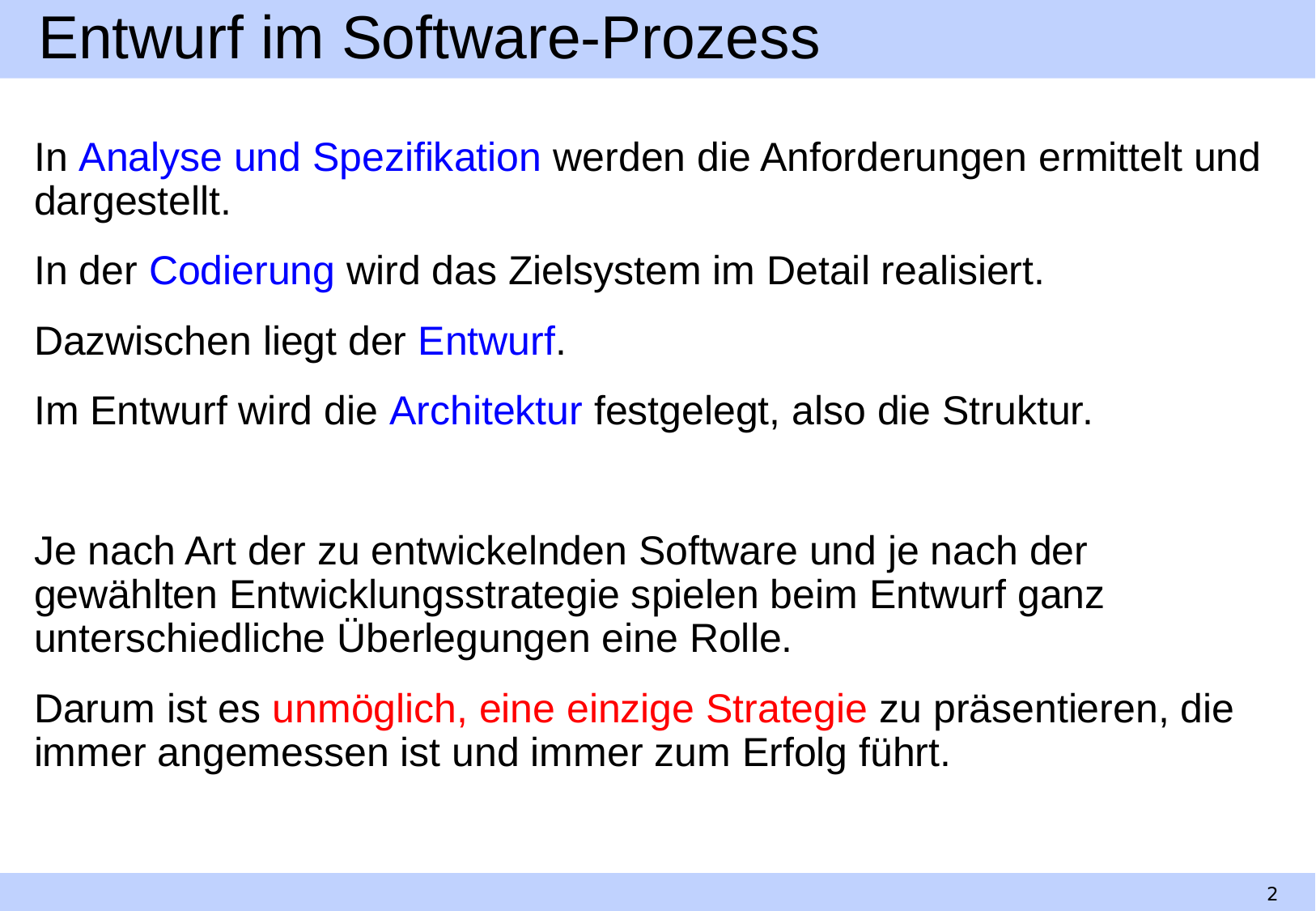

# Entwurf im Software-Prozess
In Analyse und Spezifikation werden die Anforderungen ermittelt und dargestellt.
In der Codierung wird das Zielsystem im Detail realisiert.
Dazwischen liegt der Entwurf.
Im Entwurf wird die Architektur festgelegt, also die Struktur.

Je nach Art der zu entwickelnden Software und je nach der gewählten Entwicklungsstrategie spielen beim Entwurf ganz unterschiedliche Überlegungen eine Rolle.
Darum ist es unmöglich, eine einzige Strategie zu präsentieren, die immer angemessen ist und immer zum Erfolg führt.

2